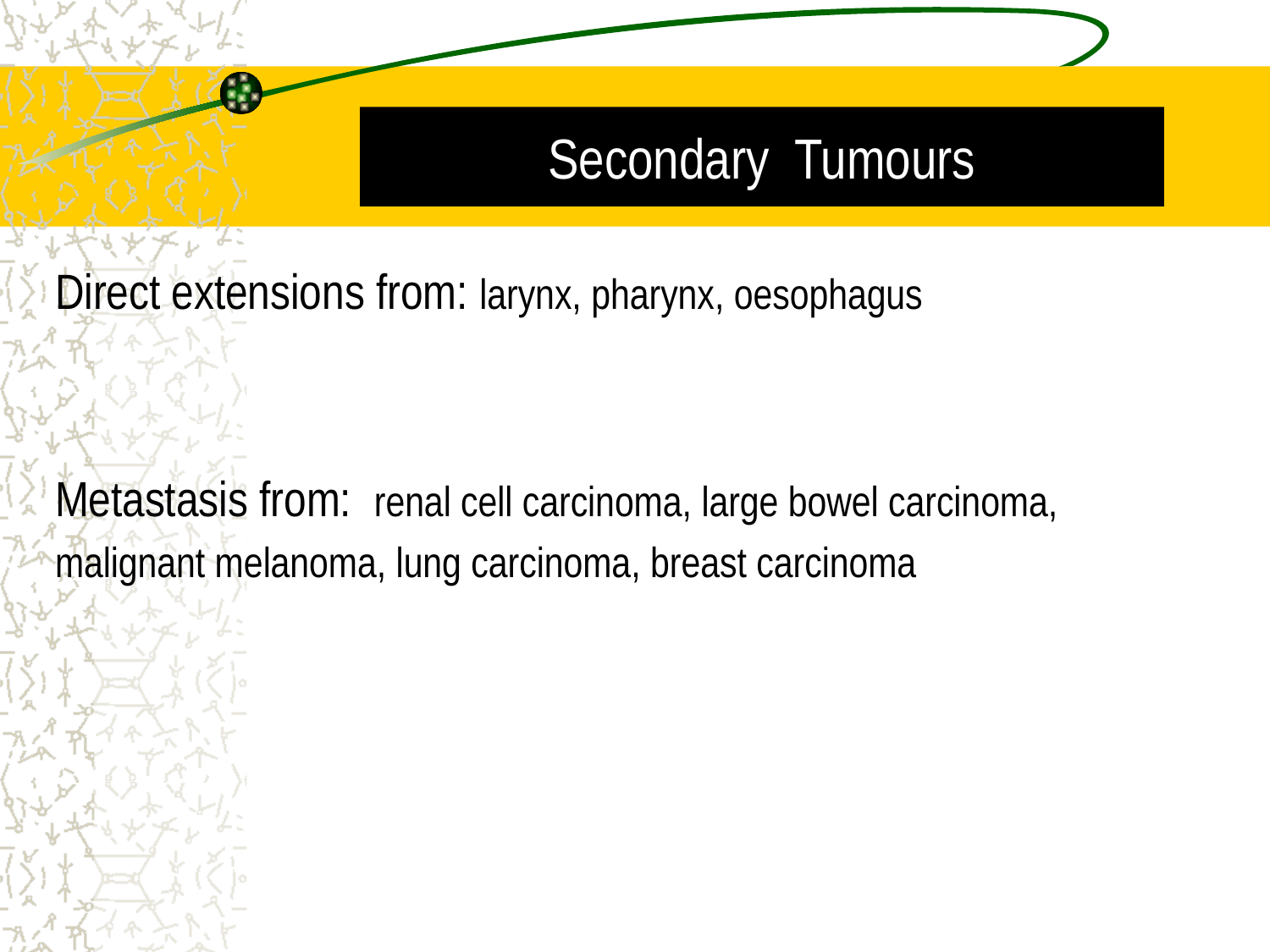

# Secondary  Tumours
Direct extensions from: larynx, pharynx, oesophagus

Metastasis from:  renal cell carcinoma, large bowel carcinoma,
malignant melanoma, lung carcinoma, breast carcinoma